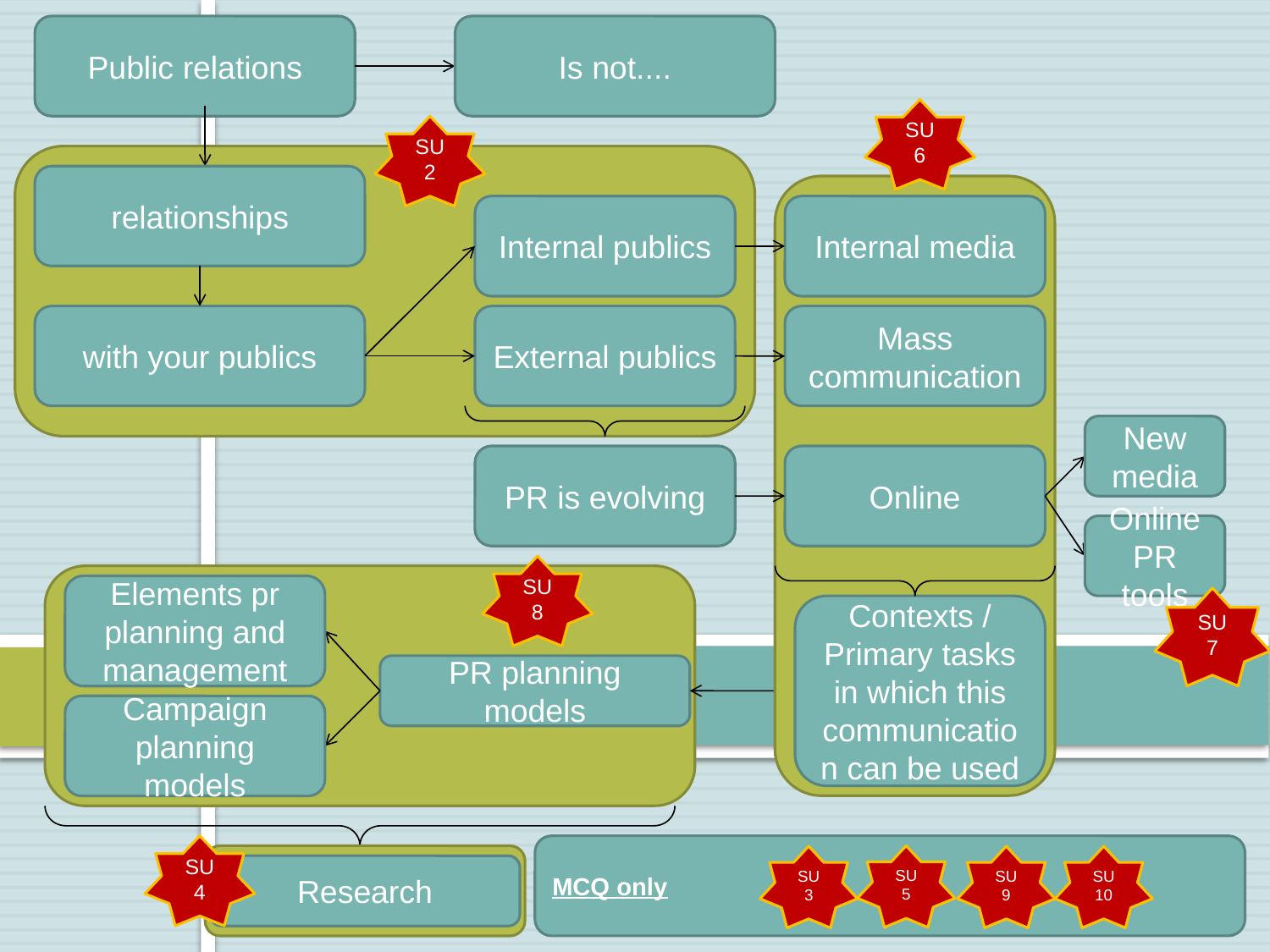

Public relations
Is not....
SU6
SU2

relationships

Internal publics
Internal media

with your publics
External publics
Mass communication
New media

PR is evolving
Online

Online PR tools
SU8

Elements pr planning and management
Campaign planning models
PR planning models
SU7
Contexts / Primary tasks in which this communication can be used
SU4
MCQ only
SU5

Research
SU
10
SU3
SU9